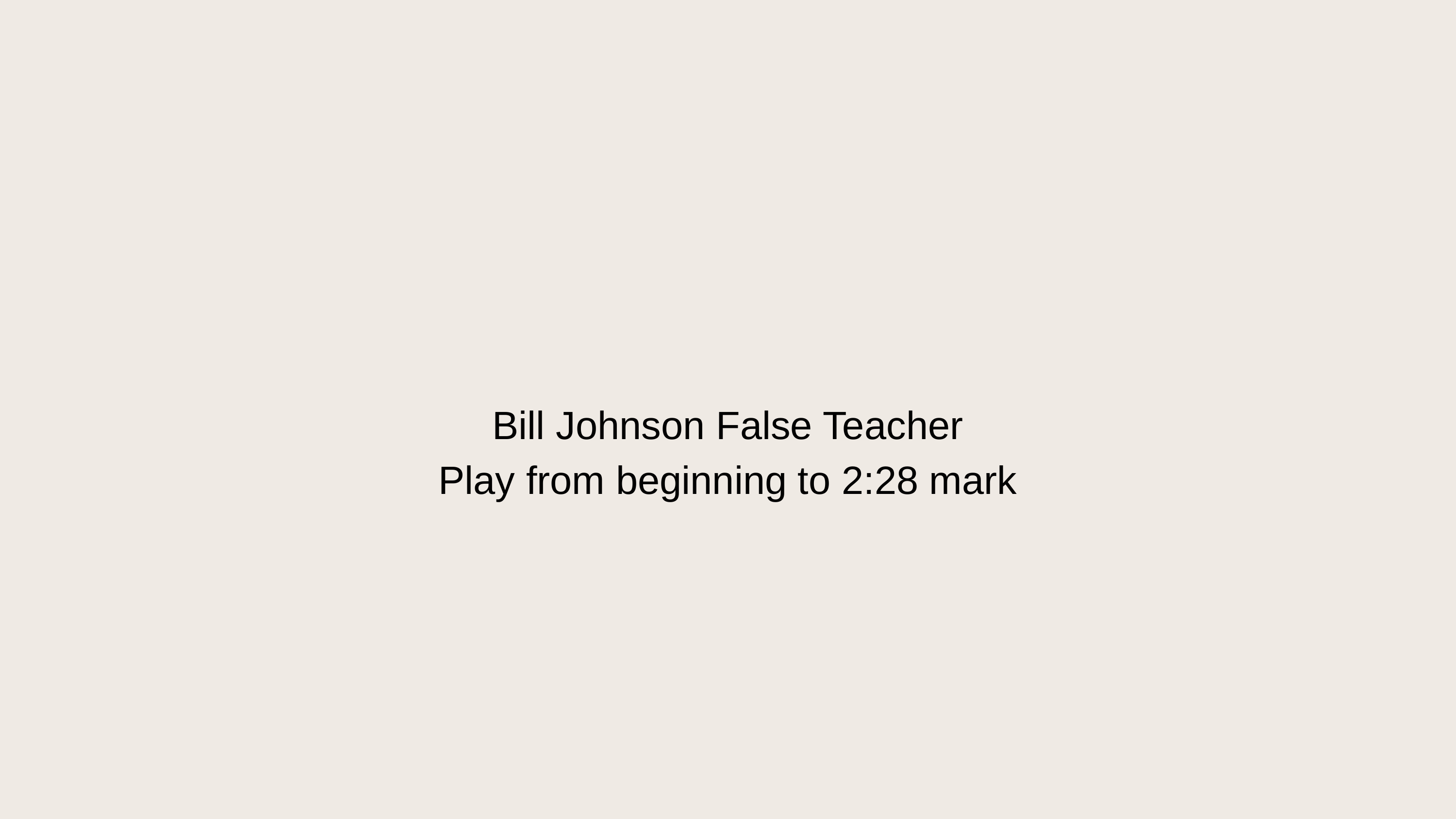

Bill Johnson False Teacher
Play from beginning to 2:28 mark